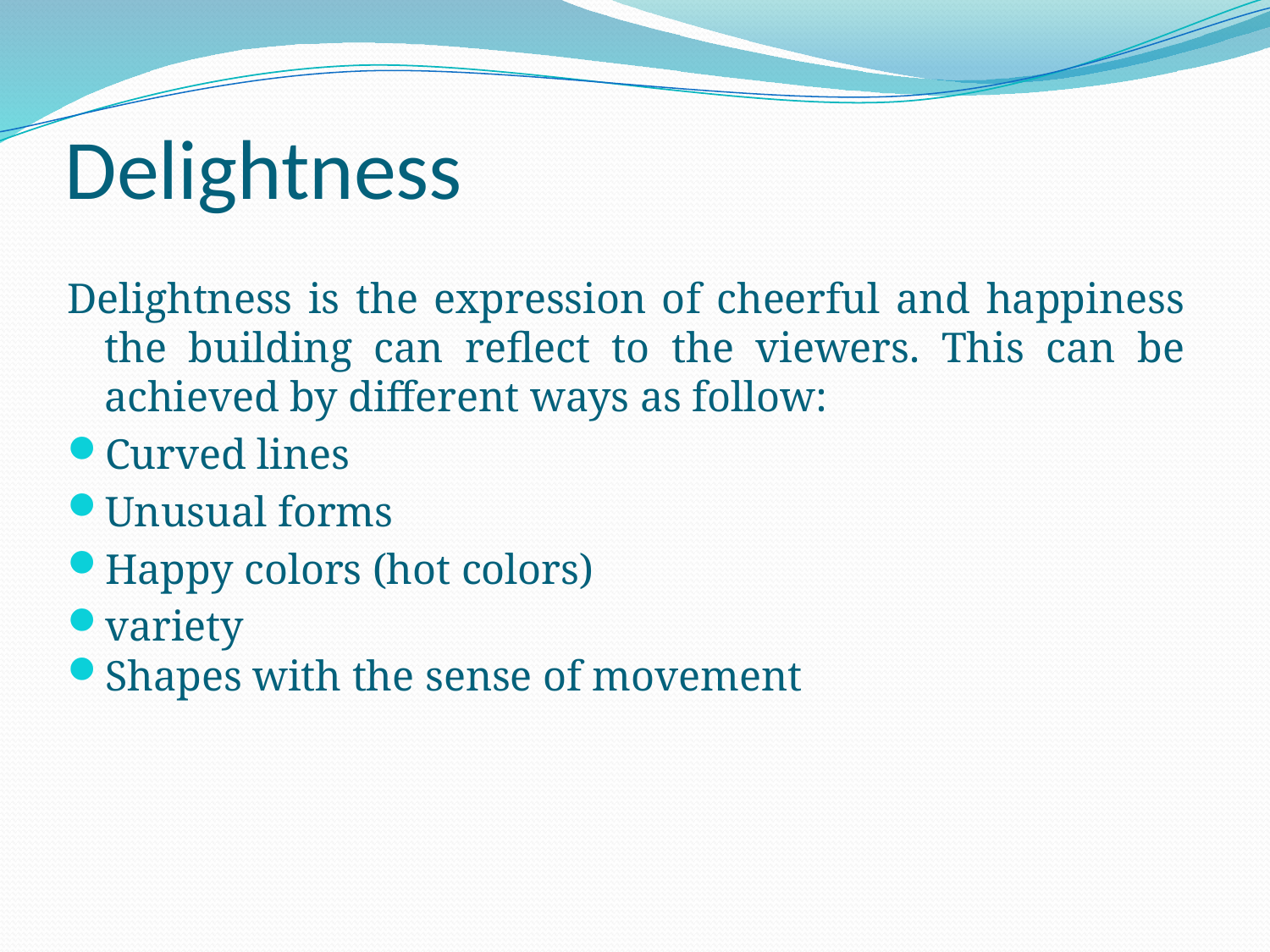

# Delightness
Delightness is the expression of cheerful and happiness the building can reflect to the viewers. This can be achieved by different ways as follow:
Curved lines
Unusual forms
Happy colors (hot colors)
variety
Shapes with the sense of movement